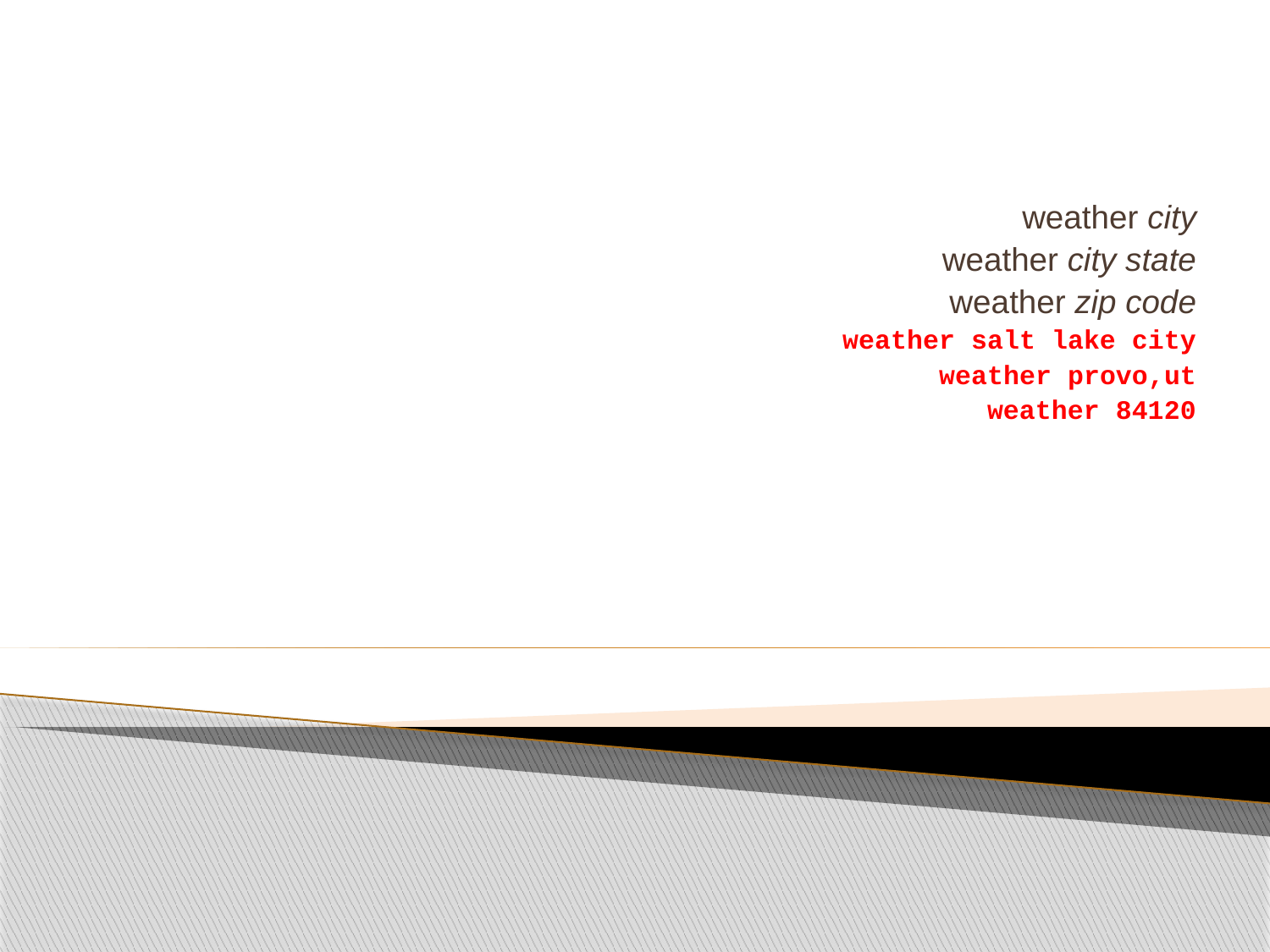

weather city
weather city state
weather zip code
weather salt lake city
weather provo,ut
weather 84120